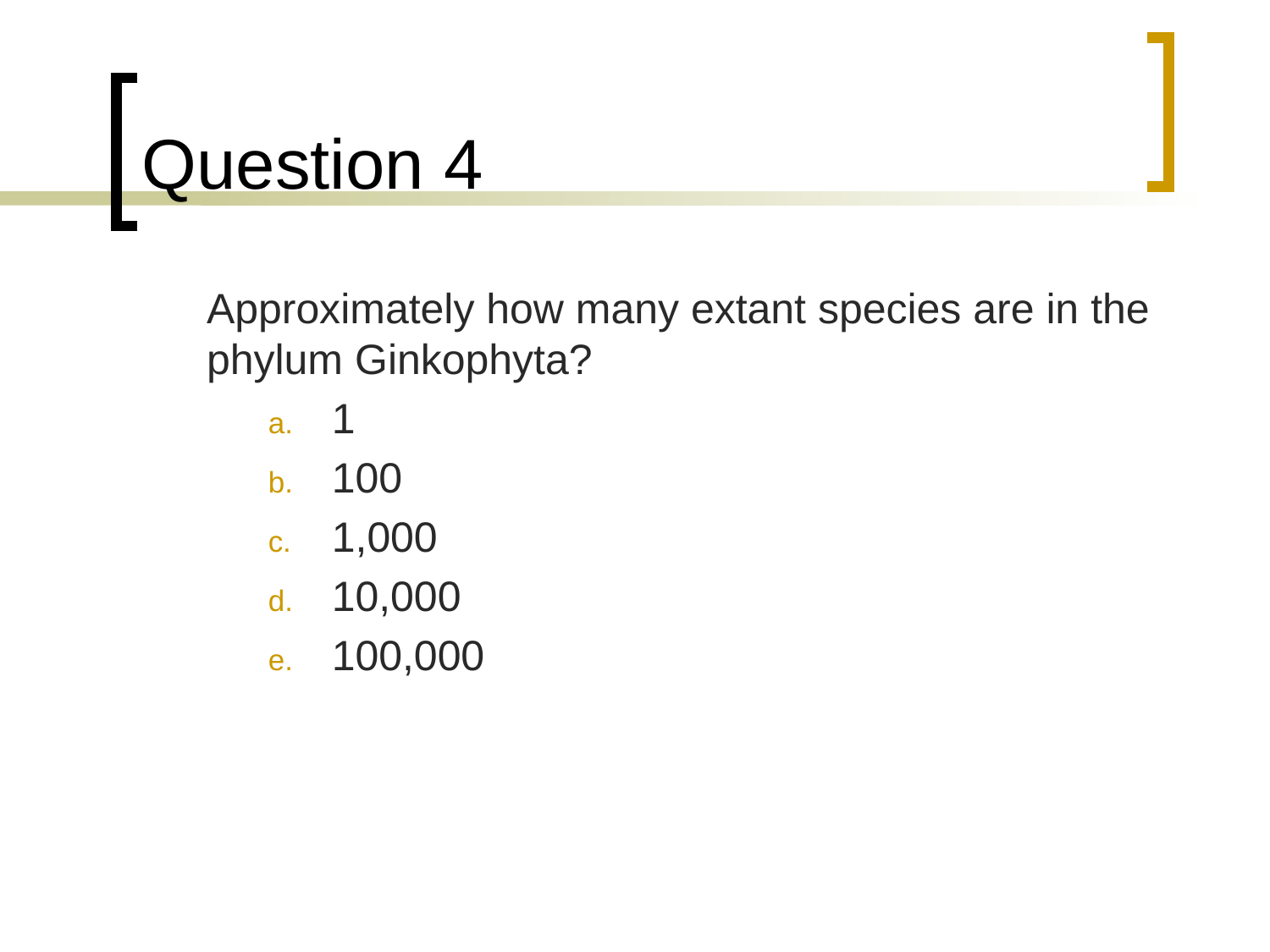

# Question 4
	Approximately how many extant species are in the phylum Ginkophyta?
1
100
1,000
10,000
100,000